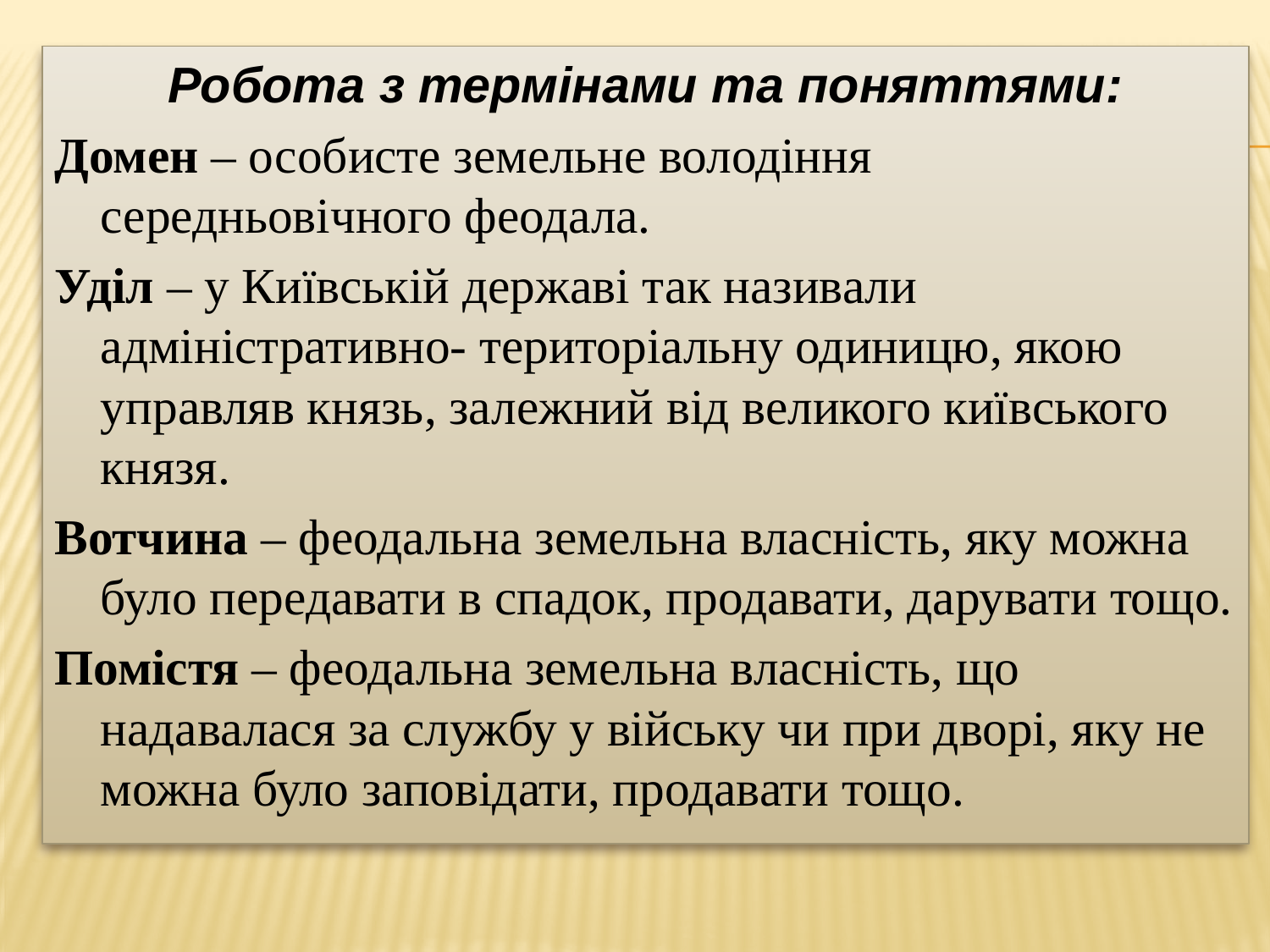

Робота з термінами та поняттями:
Домен – особисте земельне володіння середньовічного феодала.
Уділ – у Київській державі так називали адміністративно- територіальну одиницю, якою управляв князь, залежний від великого київського князя.
Вотчина – феодальна земельна власність, яку можна було передавати в спадок, продавати, дарувати тощо.
Помістя – феодальна земельна власність, що надавалася за службу у війську чи при дворі, яку не можна було заповідати, продавати тощо.